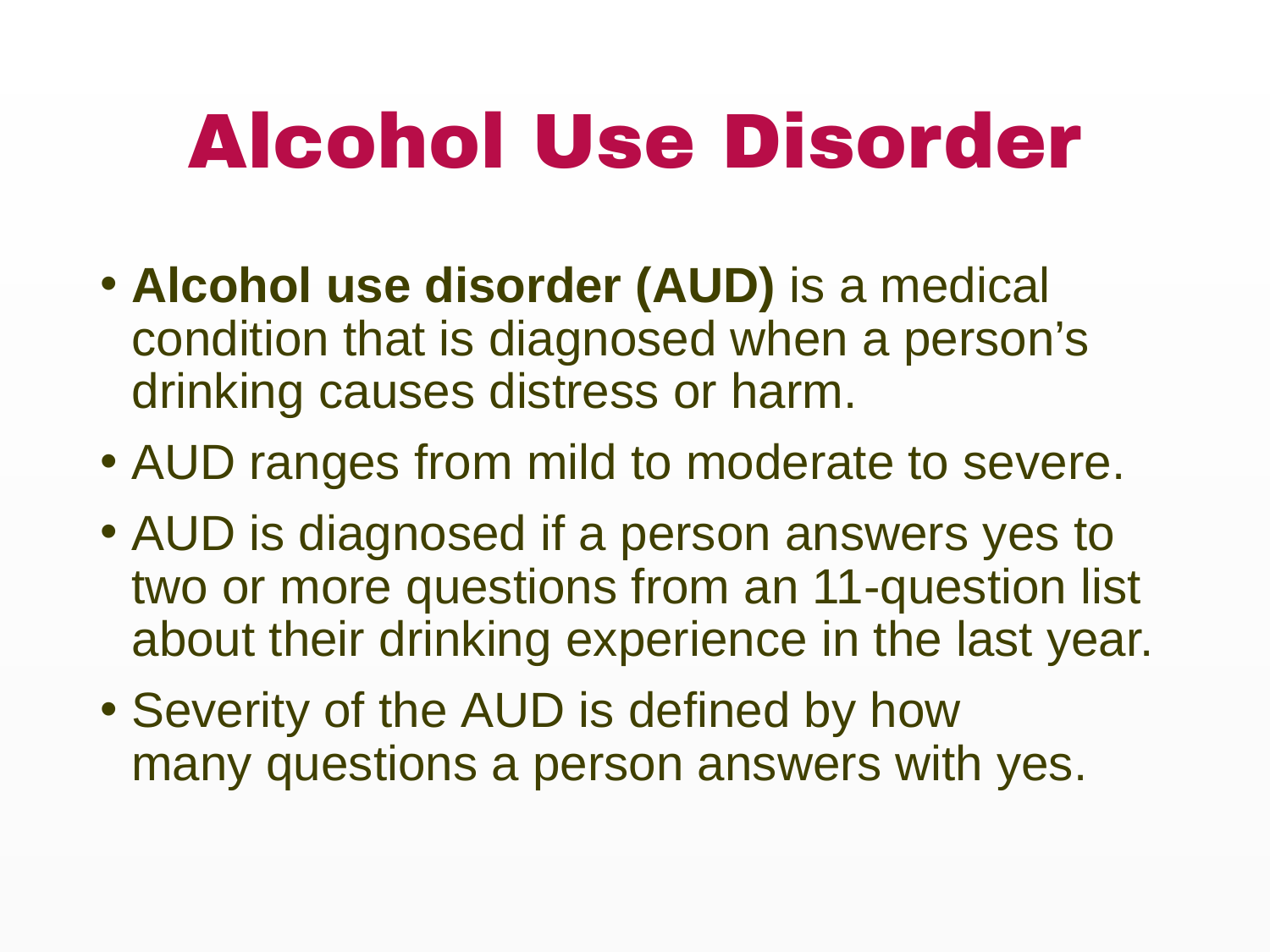

# Alcohol Use Disorder
Alcohol use disorder (AUD) is a medical condition that is diagnosed when a person’s drinking causes distress or harm.
AUD ranges from mild to moderate to severe.
AUD is diagnosed if a person answers yes to two or more questions from an 11-question list about their drinking experience in the last year.
Severity of the AUD is defined by how many questions a person answers with yes.